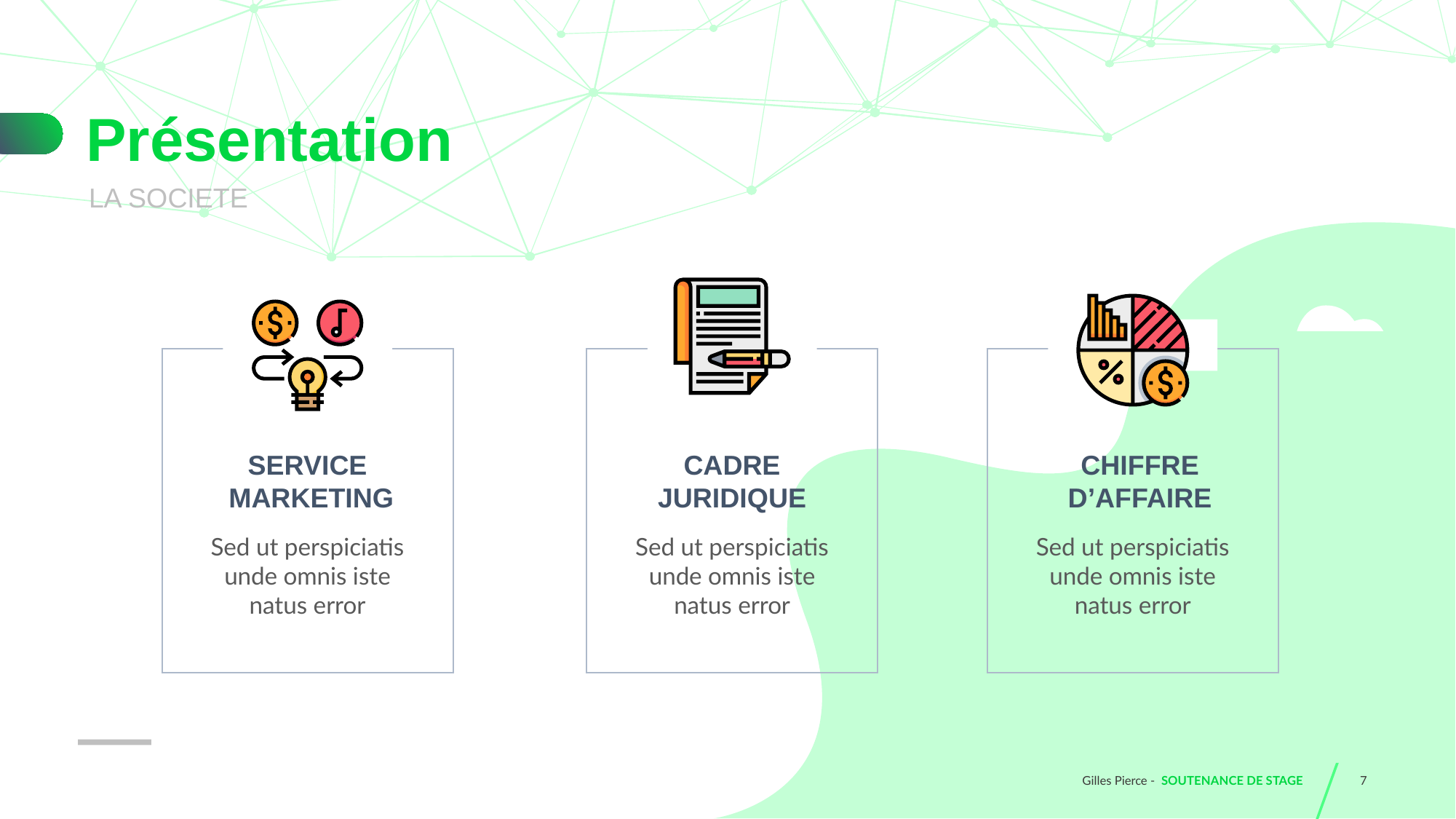

# Présentation
LA SOCIETE

SERVICE
MARKETING
CADRE
JURIDIQUE
CHIFFRE
D’AFFAIRE
Sed ut perspiciatis unde omnis iste natus error
Sed ut perspiciatis unde omnis iste natus error
Sed ut perspiciatis unde omnis iste natus error